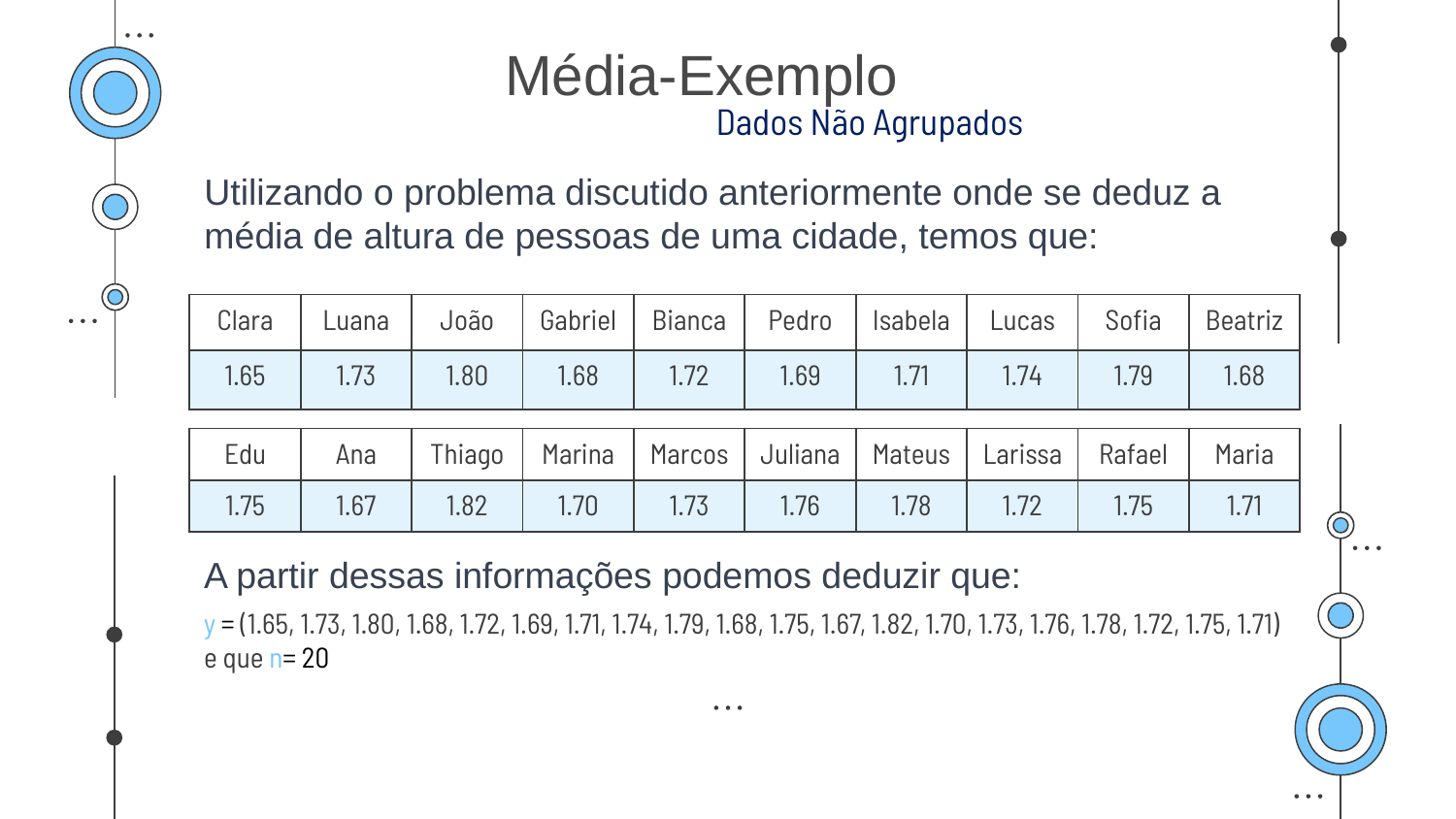

# Média-Exemplo
Dados Não Agrupados
Utilizando o problema discutido anteriormente onde se deduz a média de altura de pessoas de uma cidade, temos que:
| Clara | Luana | João | Gabriel | Bianca | Pedro | Isabela | Lucas | Sofia | Beatriz |
| --- | --- | --- | --- | --- | --- | --- | --- | --- | --- |
| 1.65 | 1.73 | 1.80 | 1.68 | 1.72 | 1.69 | 1.71 | 1.74 | 1.79 | 1.68 |
| Edu | Ana | Thiago | Marina | Marcos | Juliana | Mateus | Larissa | Rafael | Maria |
| --- | --- | --- | --- | --- | --- | --- | --- | --- | --- |
| 1.75 | 1.67 | 1.82 | 1.70 | 1.73 | 1.76 | 1.78 | 1.72 | 1.75 | 1.71 |
A partir dessas informações podemos deduzir que:
y = (1.65, 1.73, 1.80, 1.68, 1.72, 1.69, 1.71, 1.74, 1.79, 1.68, 1.75, 1.67, 1.82, 1.70, 1.73, 1.76, 1.78, 1.72, 1.75, 1.71)  e que n= 20